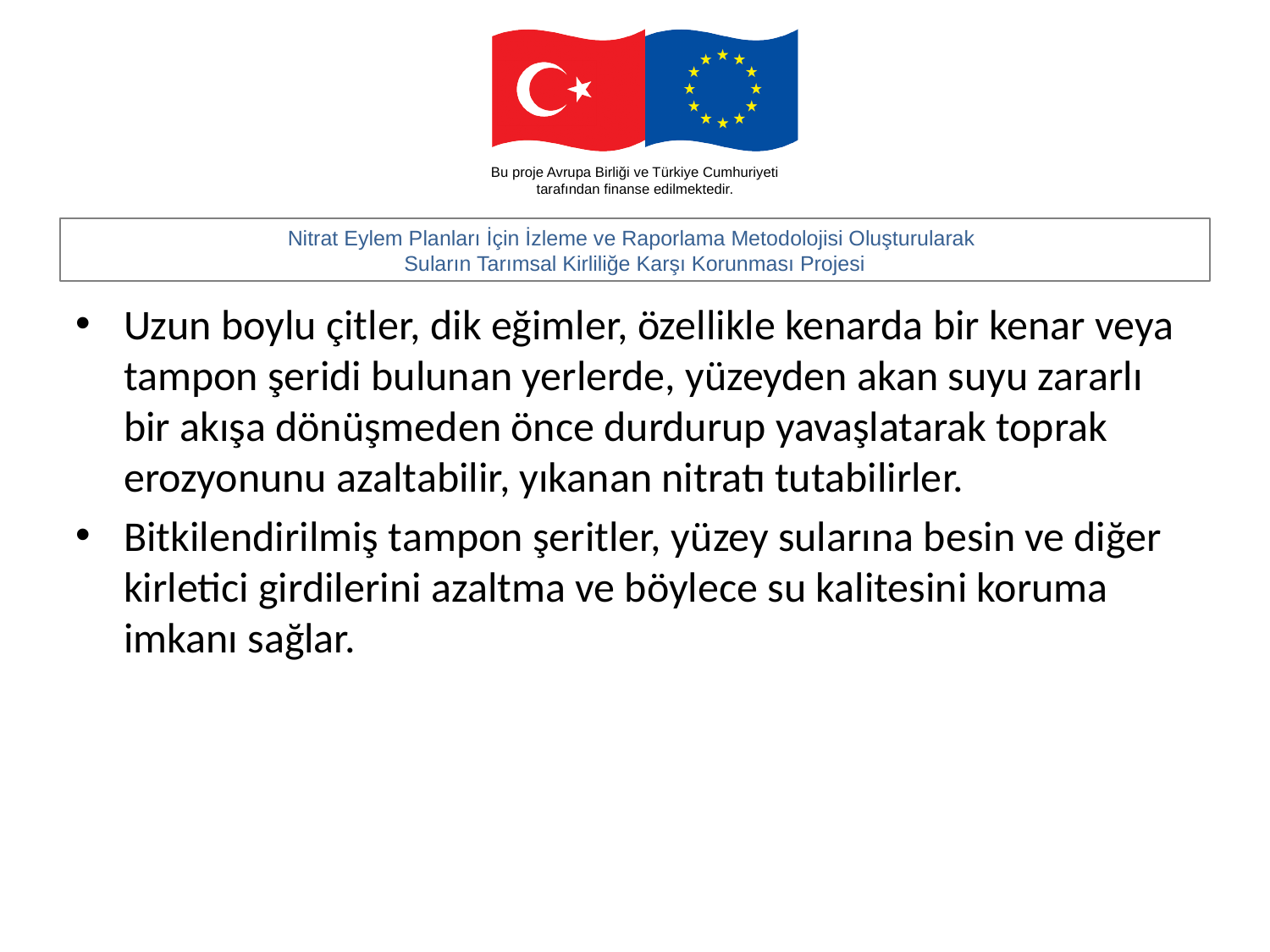

#
Uzun boylu çitler, dik eğimler, özellikle kenarda bir kenar veya tampon şeridi bulunan yerlerde, yüzeyden akan suyu zararlı bir akışa dönüşmeden önce durdurup yavaşlatarak toprak erozyonunu azaltabilir, yıkanan nitratı tutabilirler.
Bitkilendirilmiş tampon şeritler, yüzey sularına besin ve diğer kirletici girdilerini azaltma ve böylece su kalitesini koruma imkanı sağlar.